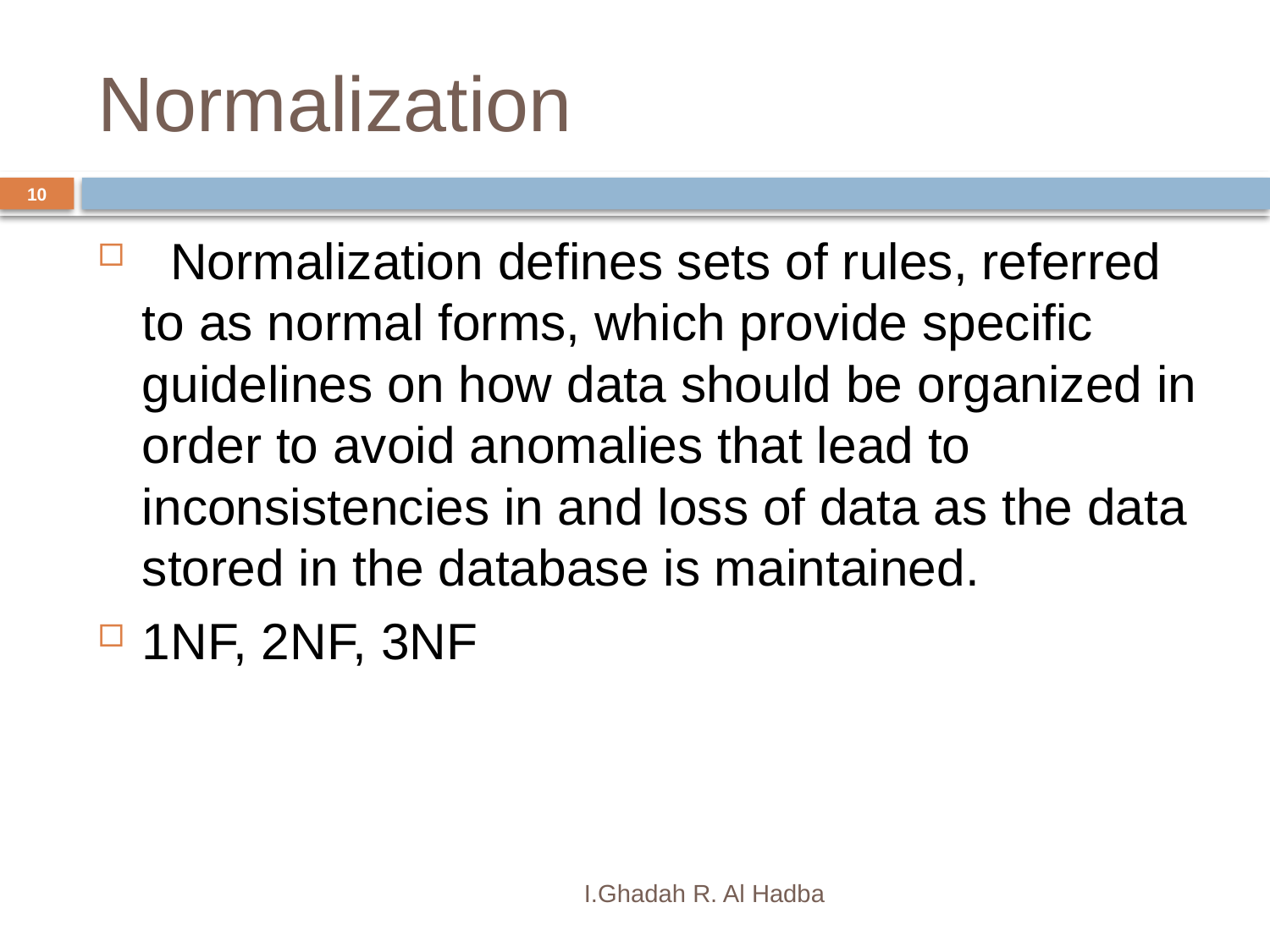

# Normalization
10
  Normalization defines sets of rules, referred to as normal forms, which provide specific guidelines on how data should be organized in order to avoid anomalies that lead to inconsistencies in and loss of data as the data stored in the database is maintained.
1NF, 2NF, 3NF

I.Ghadah R. Al Hadba